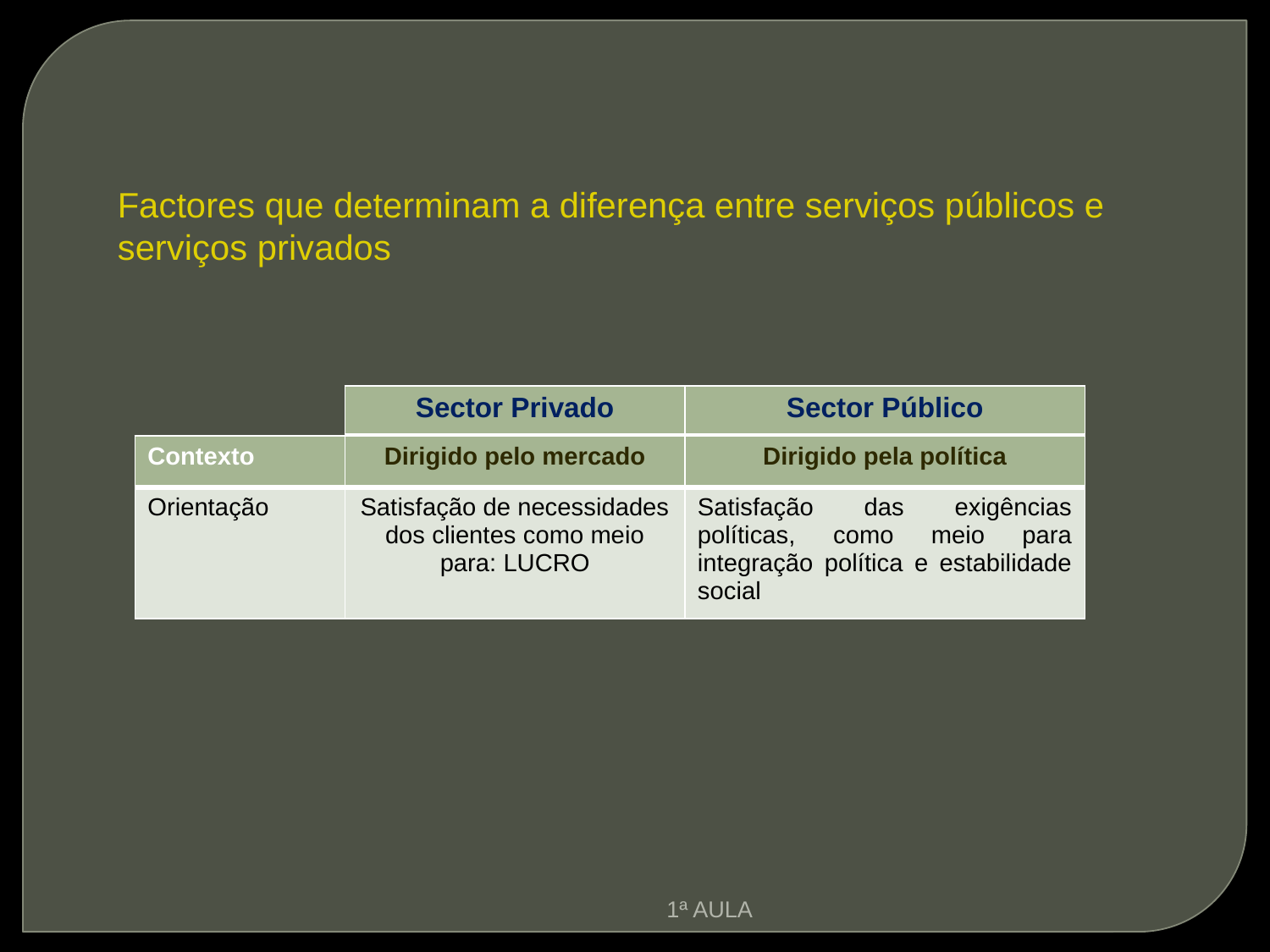

Factores que determinam a diferença entre serviços públicos e serviços privados

| Sector Privado | Sector Público |
| --- | --- |
| Contexto | Dirigido pelo mercado | Dirigido pela política |
| --- | --- | --- |
| Orientação | Satisfação de necessidades dos clientes como meio para: LUCRO | Satisfação das exigências políticas, como meio para integração política e estabilidade social |
1ª AULA